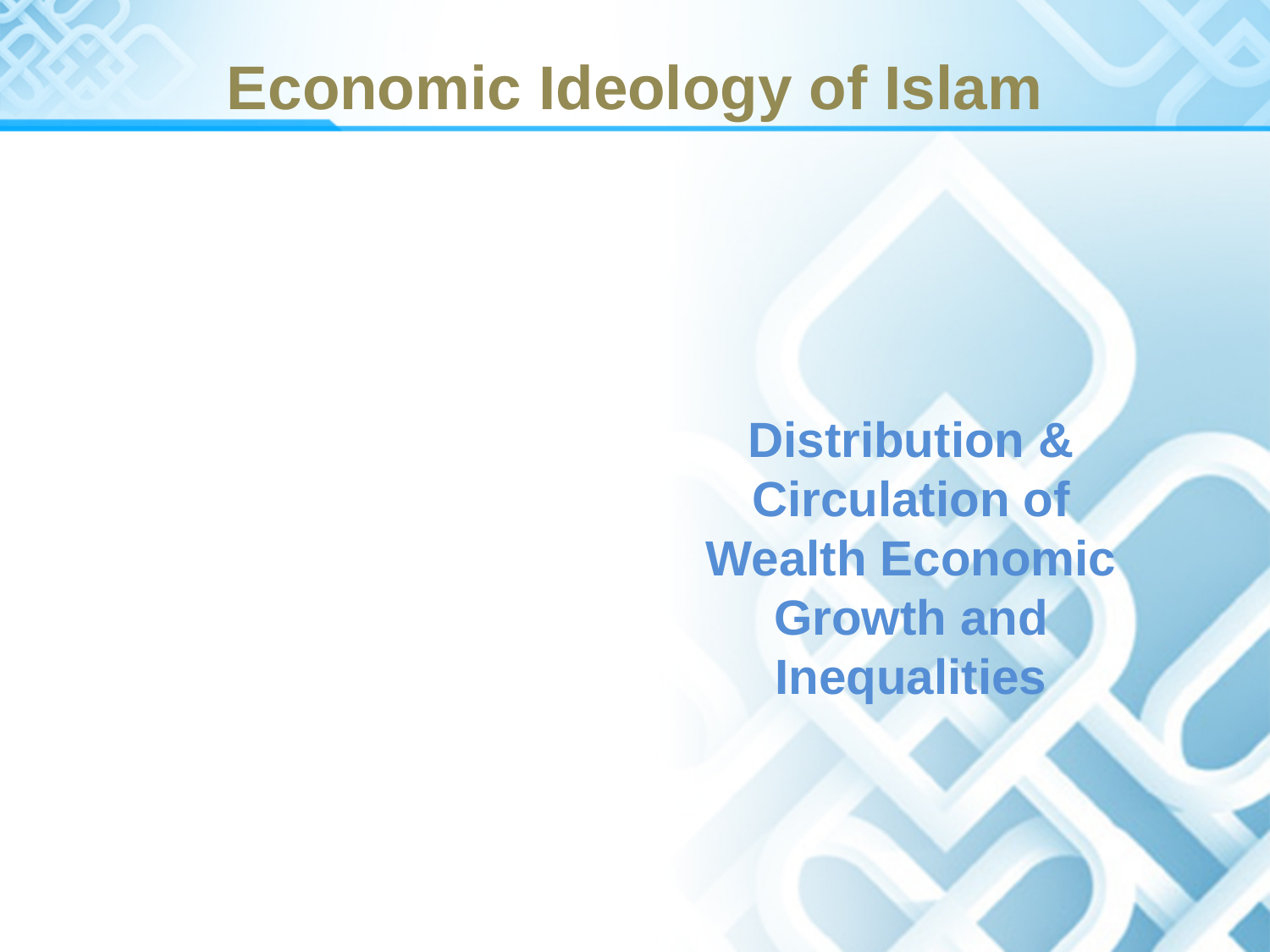

# Economic Ideology of Islam
Distribution & Circulation of Wealth Economic Growth and Inequalities